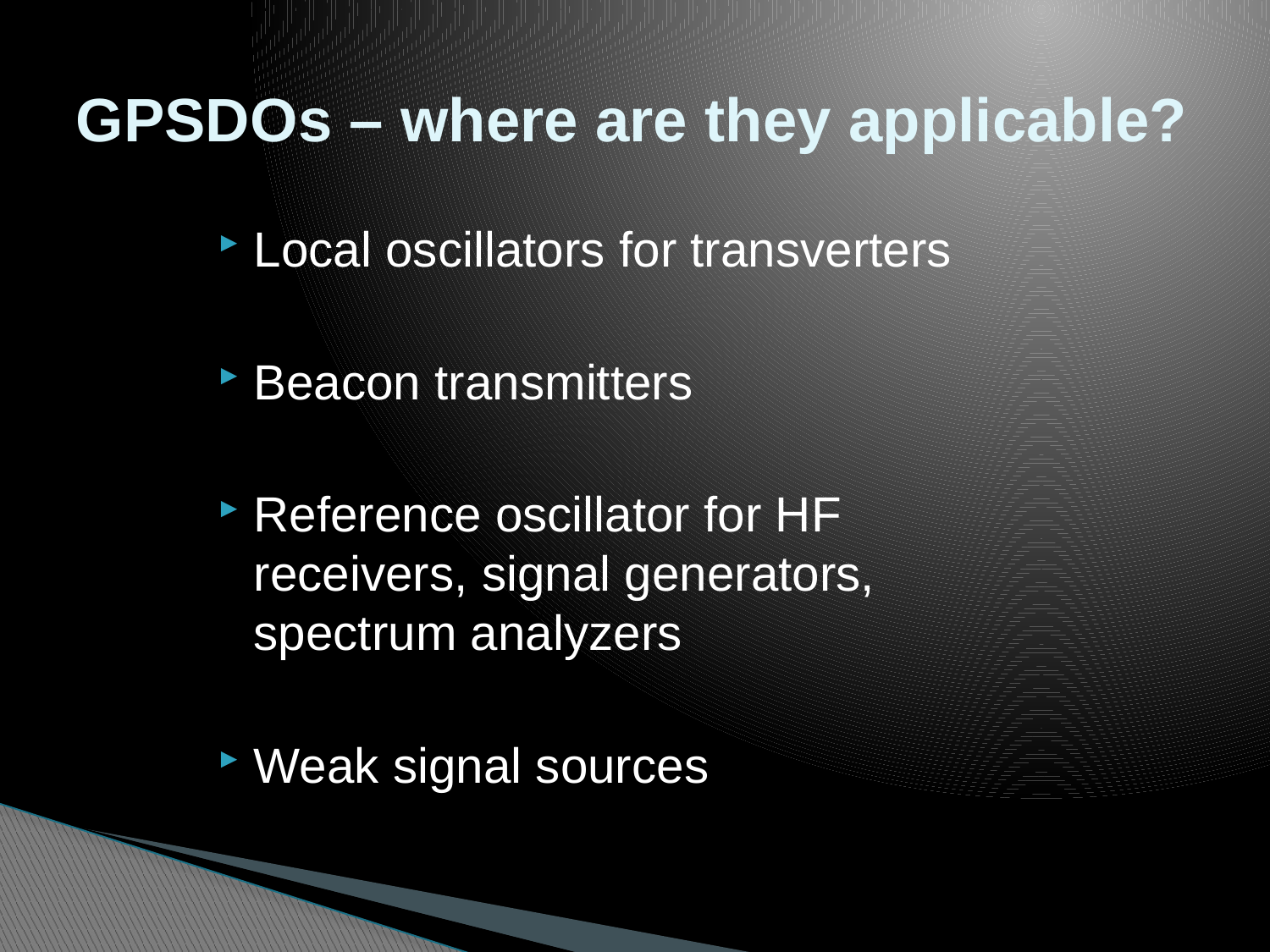

# GPSDOs – where are they applicable?
Local oscillators for transverters

Beacon transmitters

Reference oscillator for HF receivers, signal generators, spectrum analyzers

Weak signal sources